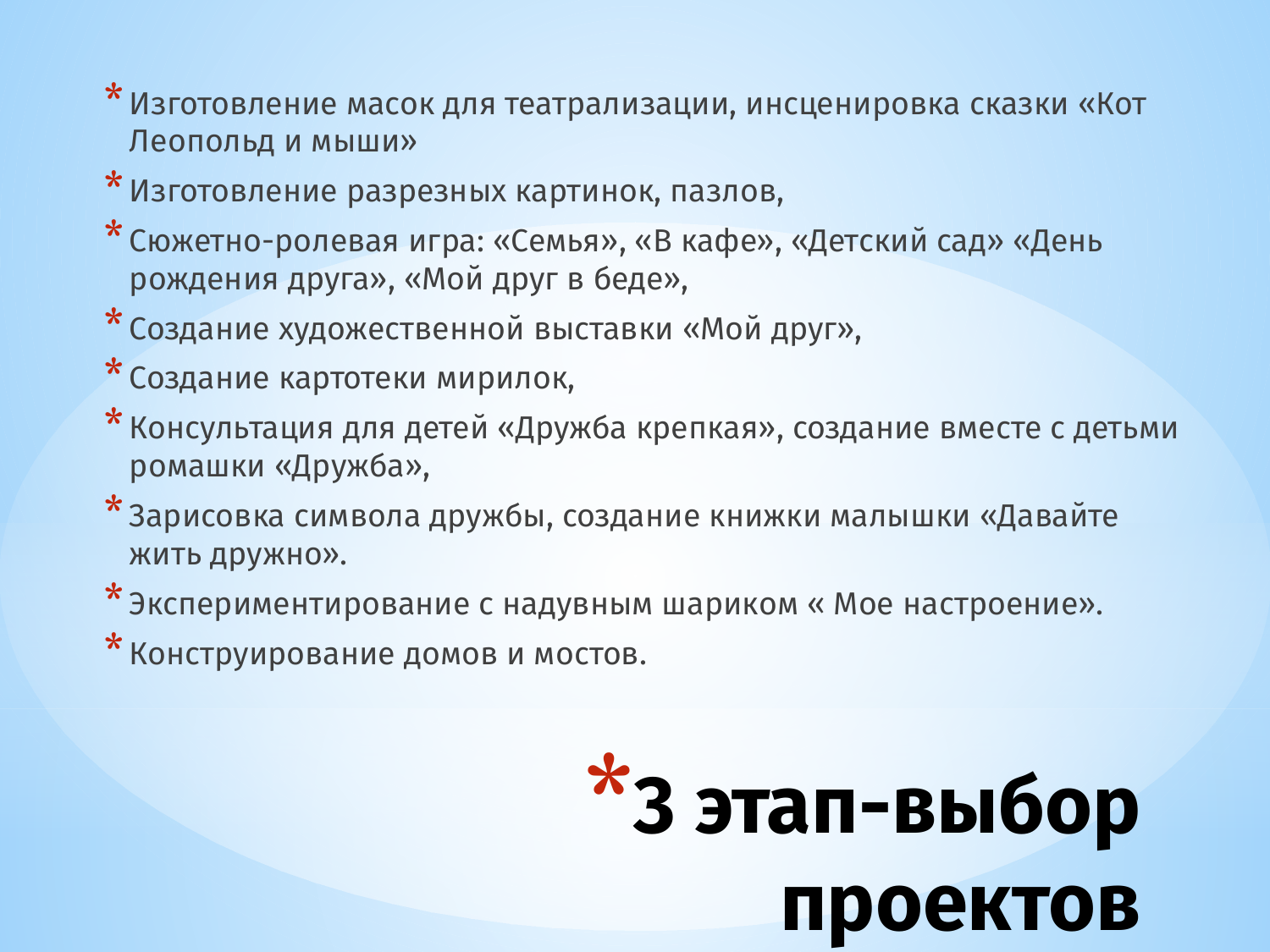

Изготовление масок для театрализации, инсценировка сказки «Кот Леопольд и мыши»
Изготовление разрезных картинок, пазлов,
Сюжетно-ролевая игра: «Семья», «В кафе», «Детский сад» «День рождения друга», «Мой друг в беде»,
Создание художественной выставки «Мой друг»,
Создание картотеки мирилок,
Консультация для детей «Дружба крепкая», создание вместе с детьми ромашки «Дружба»,
Зарисовка символа дружбы, создание книжки малышки «Давайте жить дружно».
Экспериментирование с надувным шариком « Мое настроение».
Конструирование домов и мостов.

# 3 этап-выбор проектов